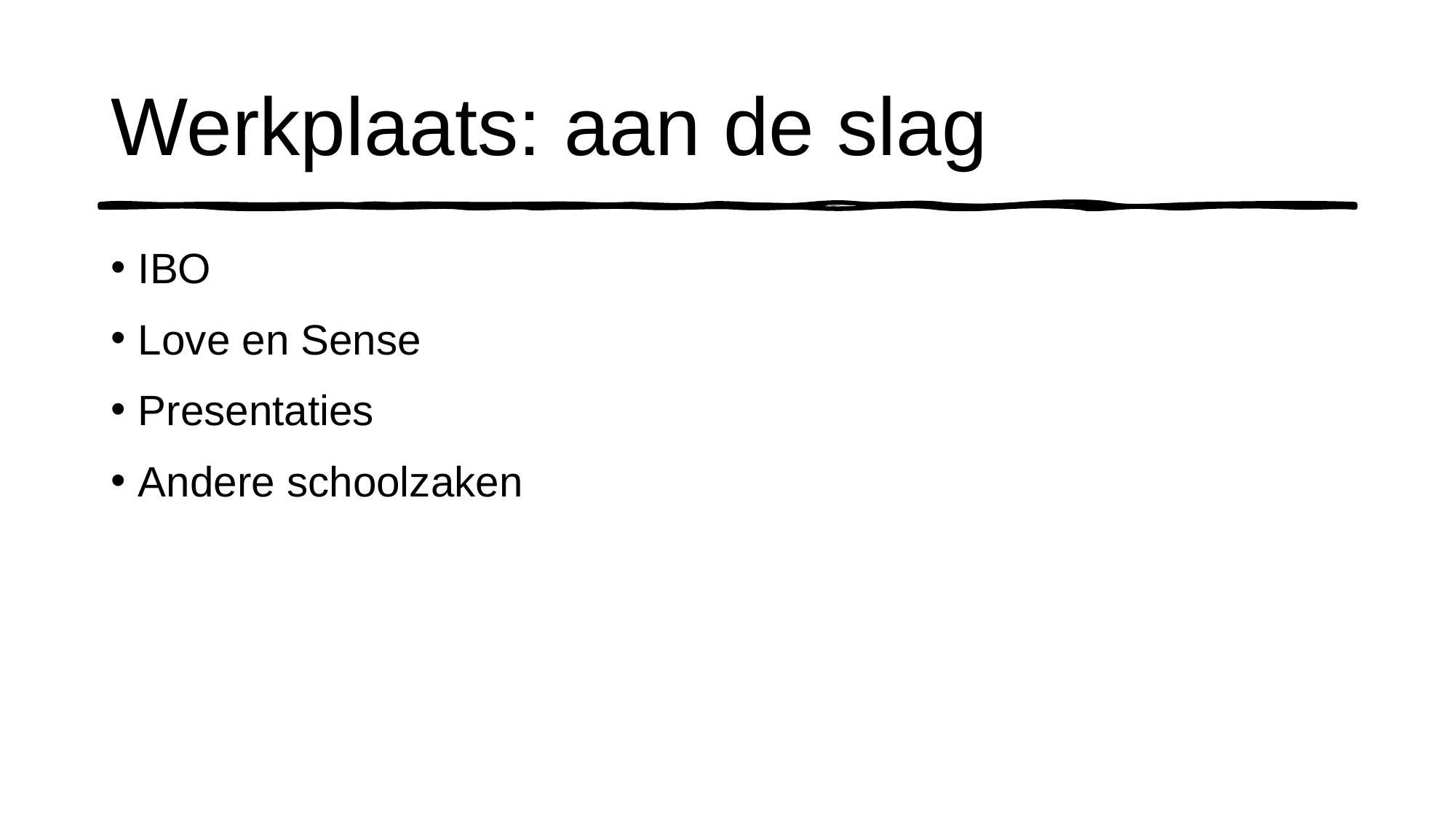

# Werkplaats: aan de slag
IBO
Love en Sense
Presentaties
Andere schoolzaken